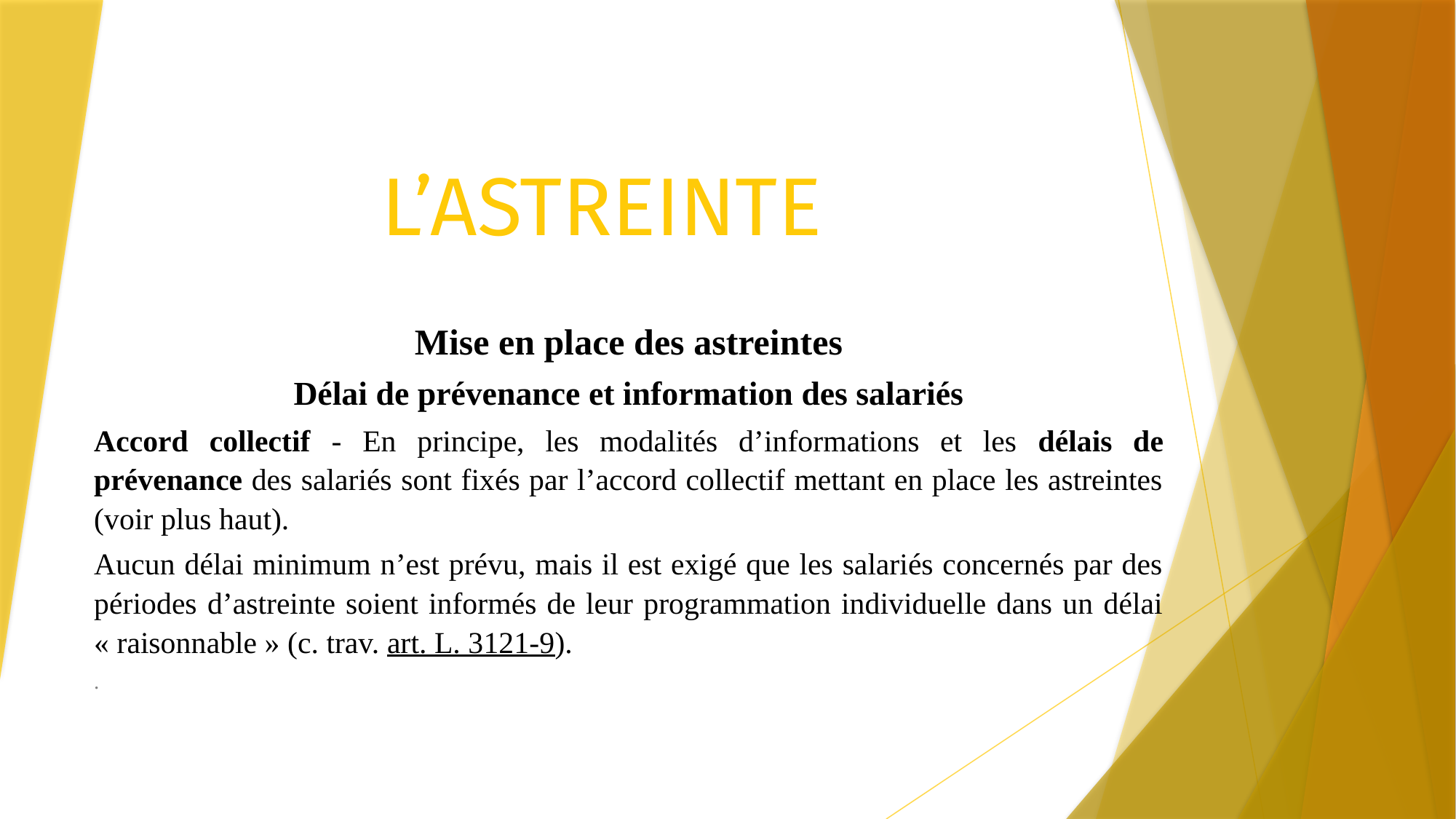

# L’ASTREINTE

Mise en place des astreintes
Délai de prévenance et information des salariés
Accord collectif - En principe, les modalités d’informations et les délais de prévenance des salariés sont fixés par l’accord collectif mettant en place les astreintes (voir plus haut).
Aucun délai minimum n’est prévu, mais il est exigé que les salariés concernés par des périodes d’astreinte soient informés de leur programmation individuelle dans un délai « raisonnable » (c. trav. art. L. 3121-9).
.